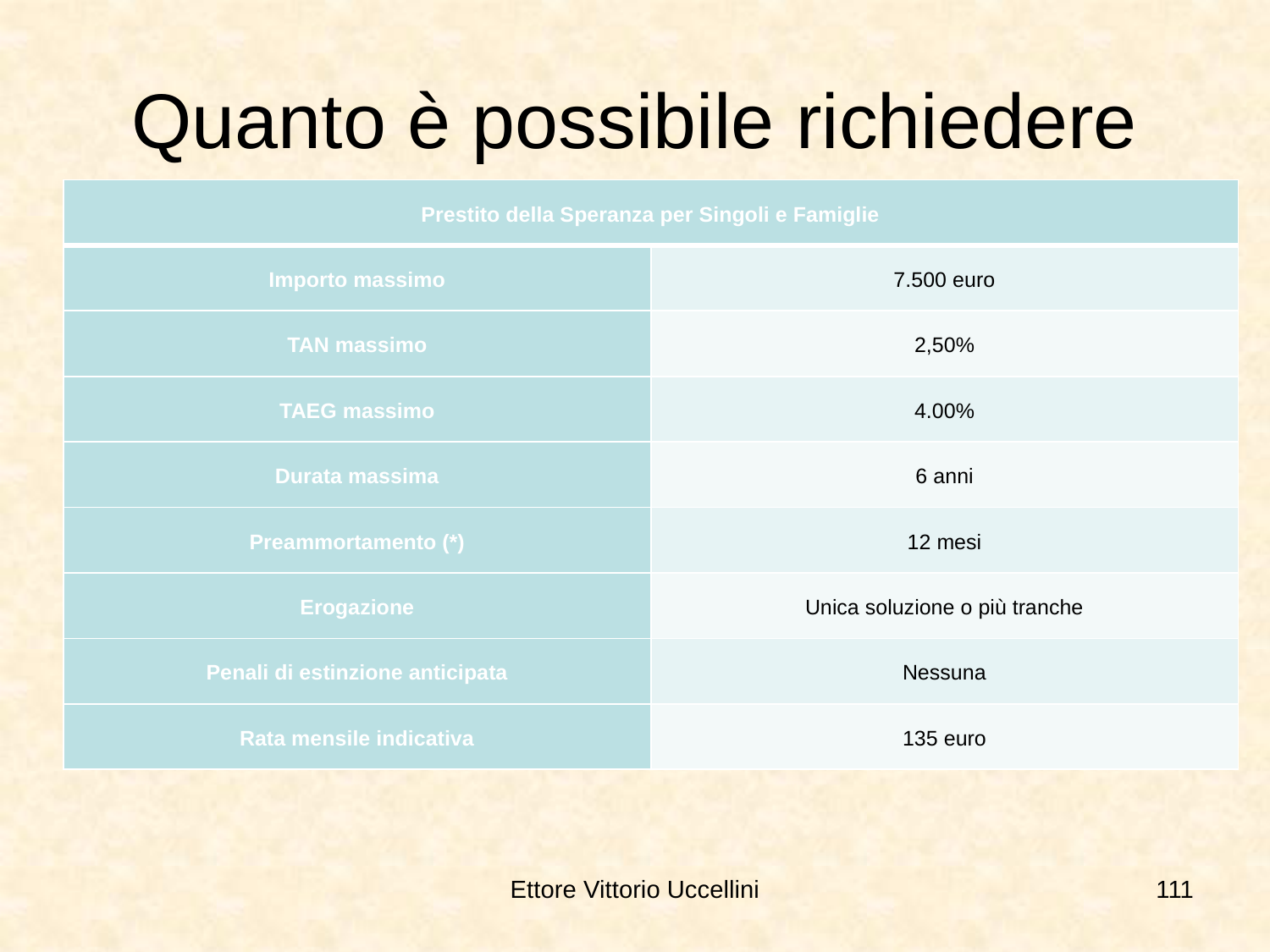

# Quanto è possibile richiedere
| Prestito della Speranza per Singoli e Famiglie |  |
| --- | --- |
| Importo massimo | 7.500 euro |
| TAN massimo | 2,50% |
| TAEG massimo | 4.00% |
| Durata massima | 6 anni |
| Preammortamento (\*) | 12 mesi |
| Erogazione | Unica soluzione o più tranche |
| Penali di estinzione anticipata | Nessuna |
| Rata mensile indicativa | 135 euro |
Ettore Vittorio Uccellini
111